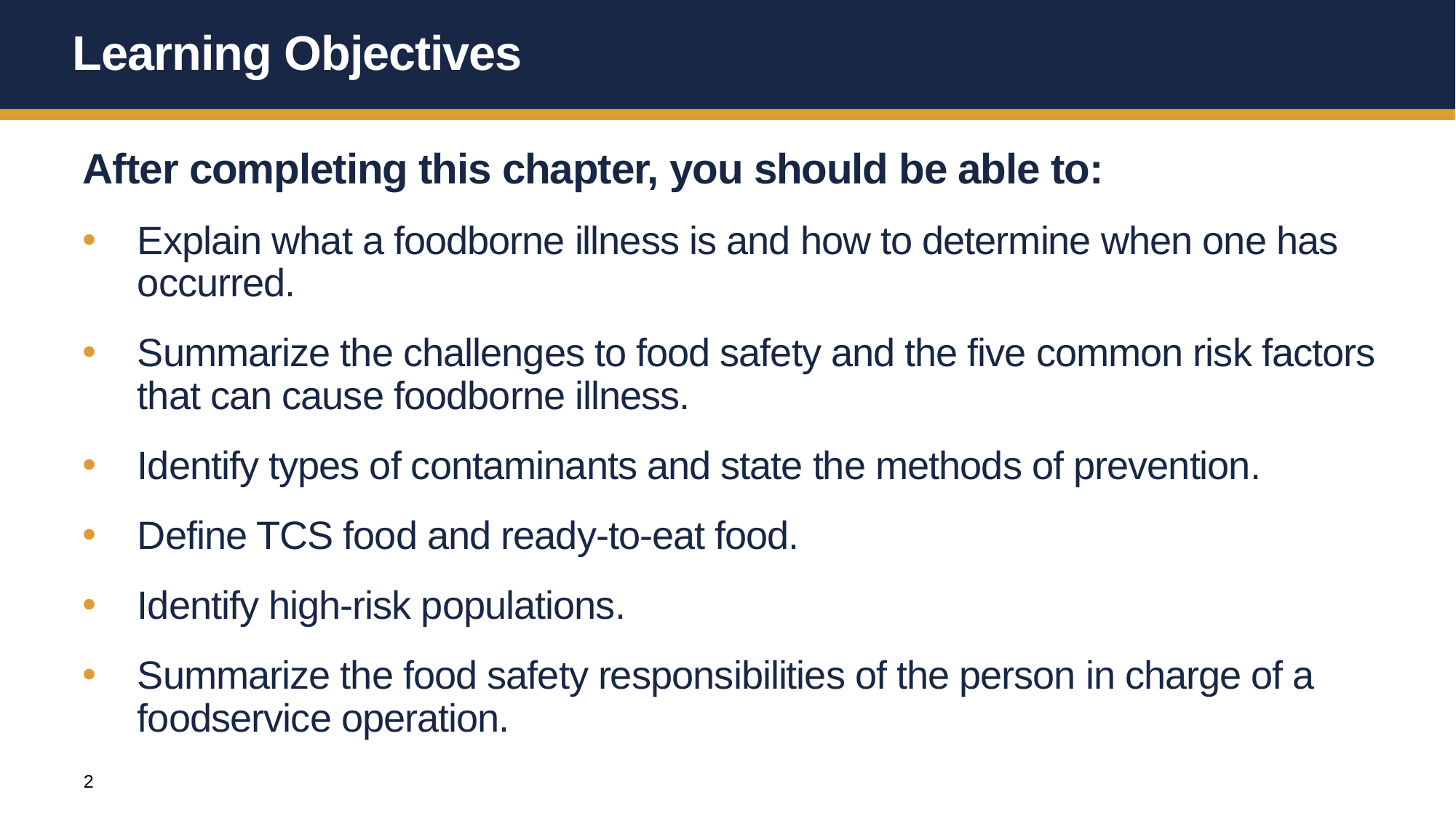

# Learning Objectives
After completing this chapter, you should be able to:
Explain what a foodborne illness is and how to determine when one has occurred.
Summarize the challenges to food safety and the five common risk factors that can cause foodborne illness.
Identify types of contaminants and state the methods of prevention.
Define TCS food and ready-to-eat food.
Identify high-risk populations.
Summarize the food safety responsibilities of the person in charge of a foodservice operation.
2